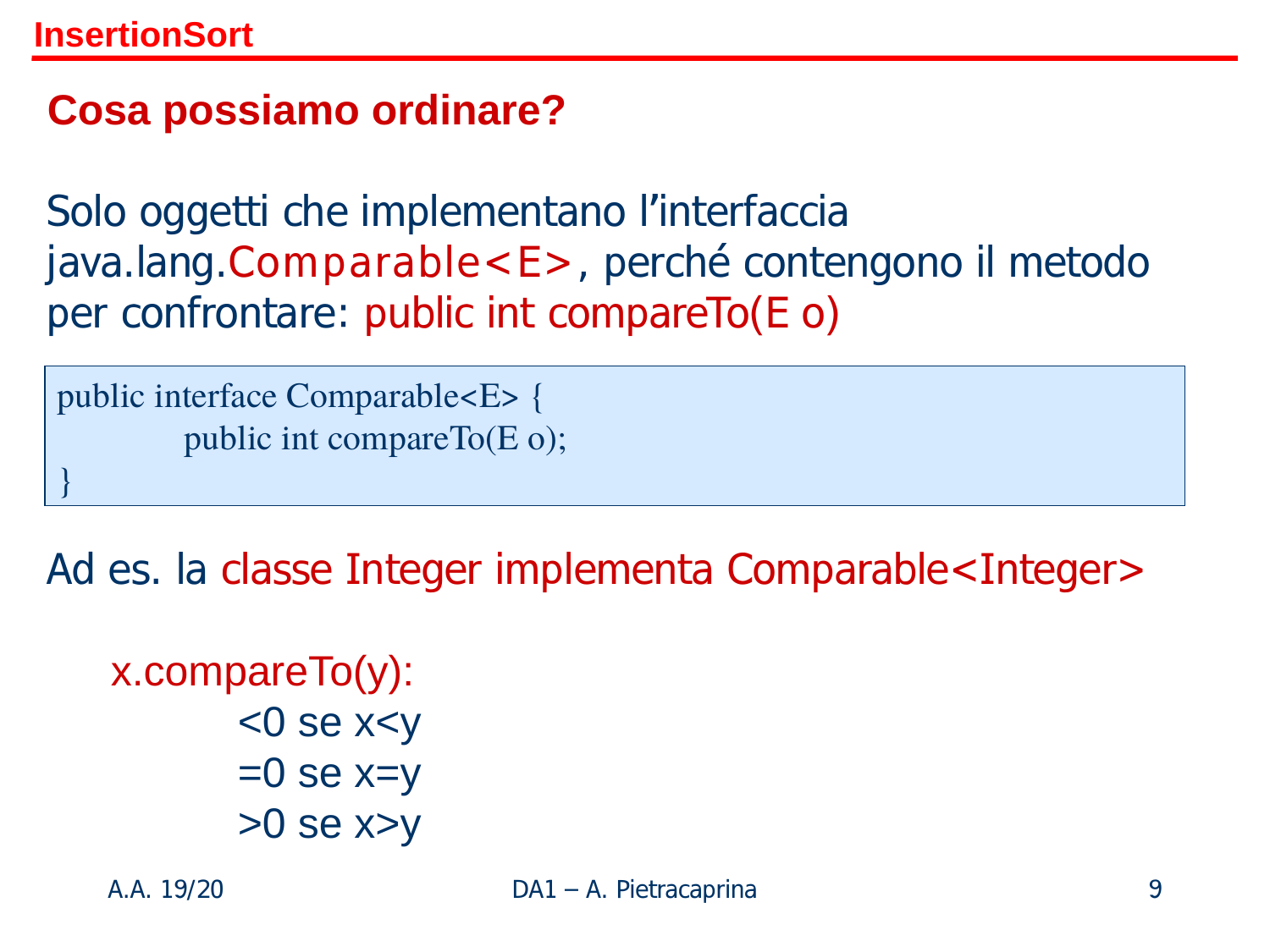

InsertionSort

Cosa possiamo ordinare?

Solo oggetti che implementano l’interfaccia java.lang.Comparable<E>, perché contengono il metodo per confrontare: public int compareTo(E o)
public interface Comparable<E> {
	public int compareTo(E o);
}
Ad es. la classe Integer implementa Comparable<Integer>

x.compareTo(y):
<0 se x<y
=0 se x=y
>0 se x>y
A.A. 19/20
DA1 – A. Pietracaprina
9